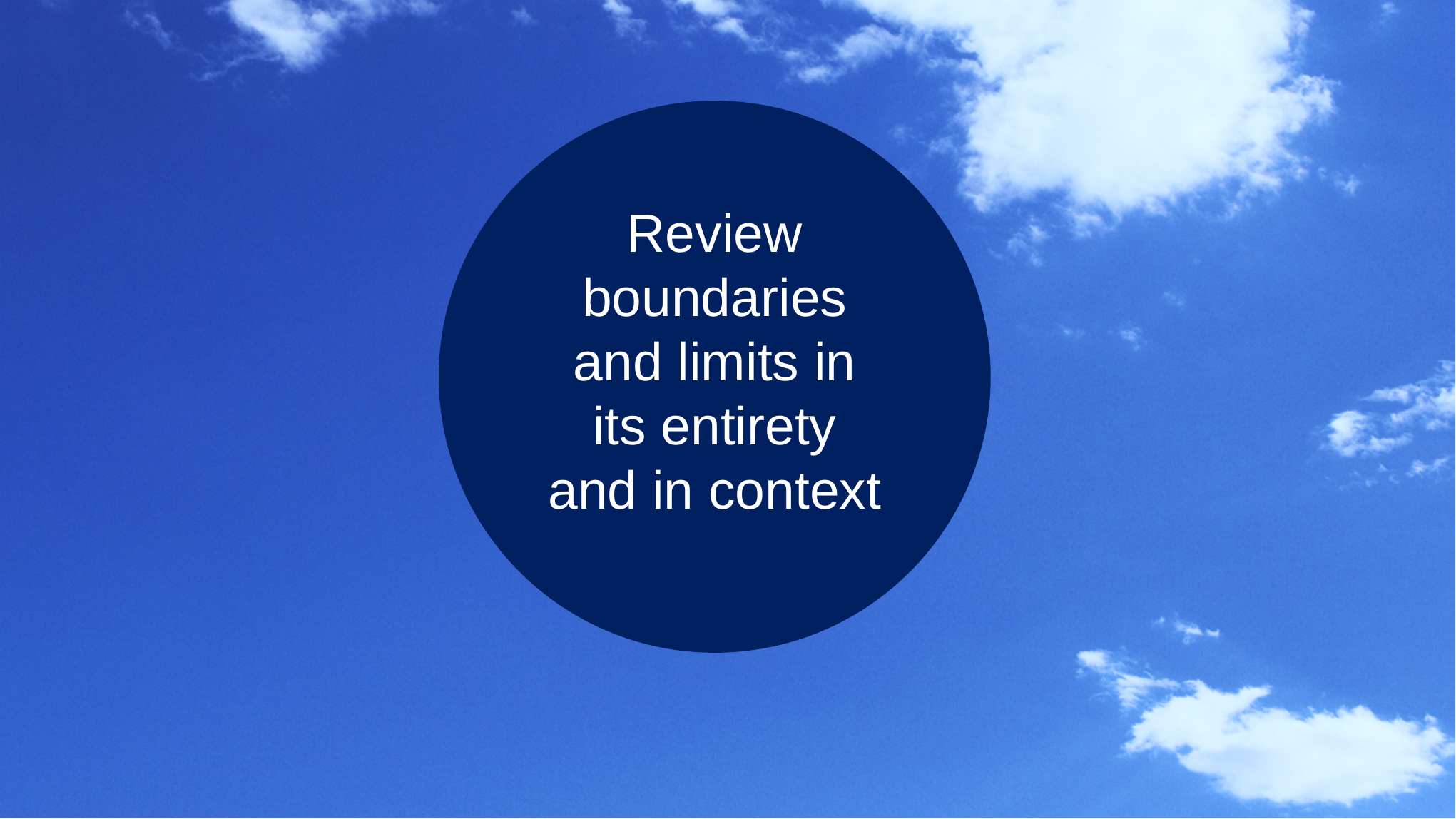

Review boundaries and limits in its entirety and in context